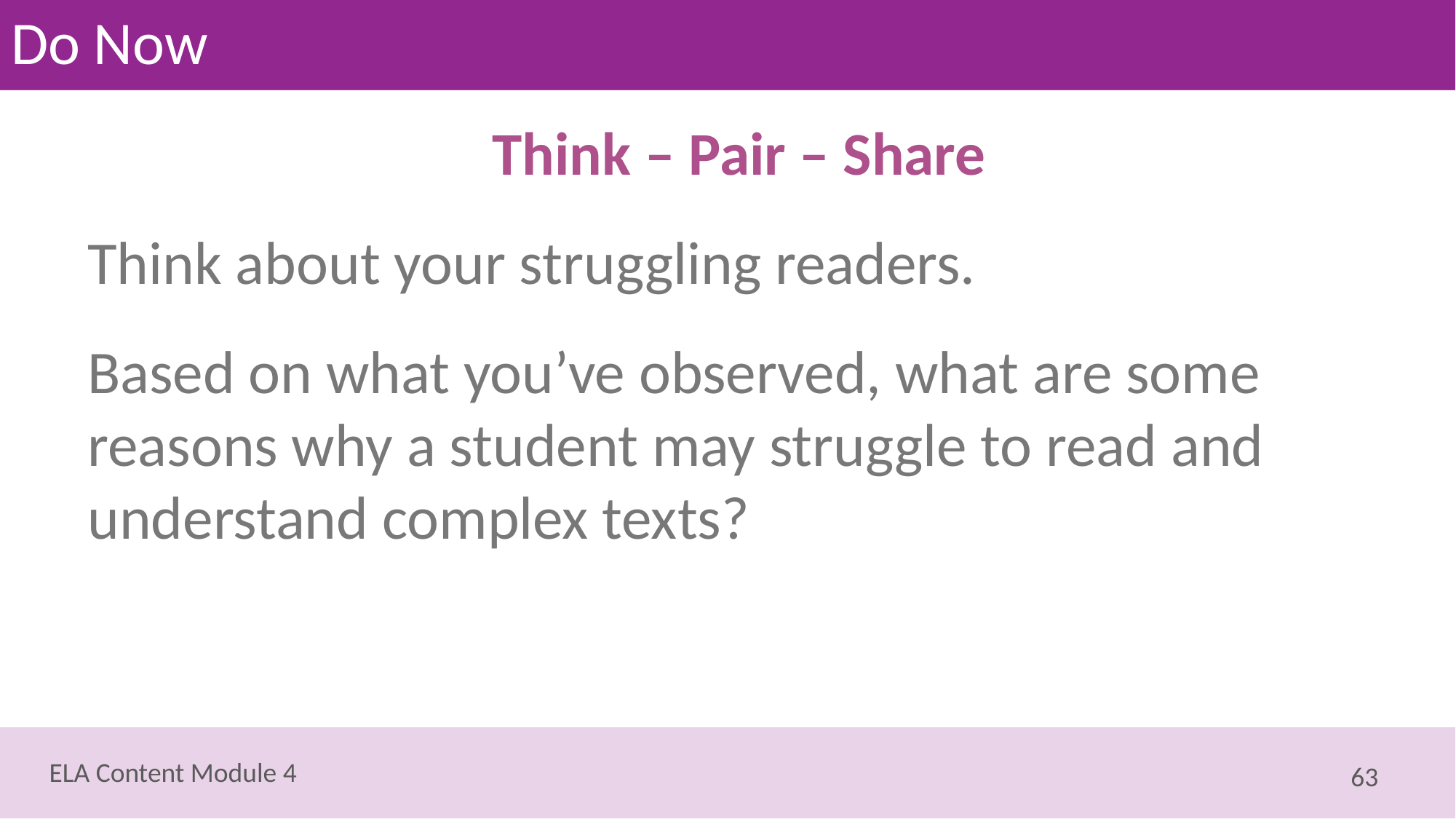

# Do Now
Think – Pair – Share

Think about your struggling readers.

Based on what you’ve observed, what are some reasons why a student may struggle to read and understand complex texts?
63